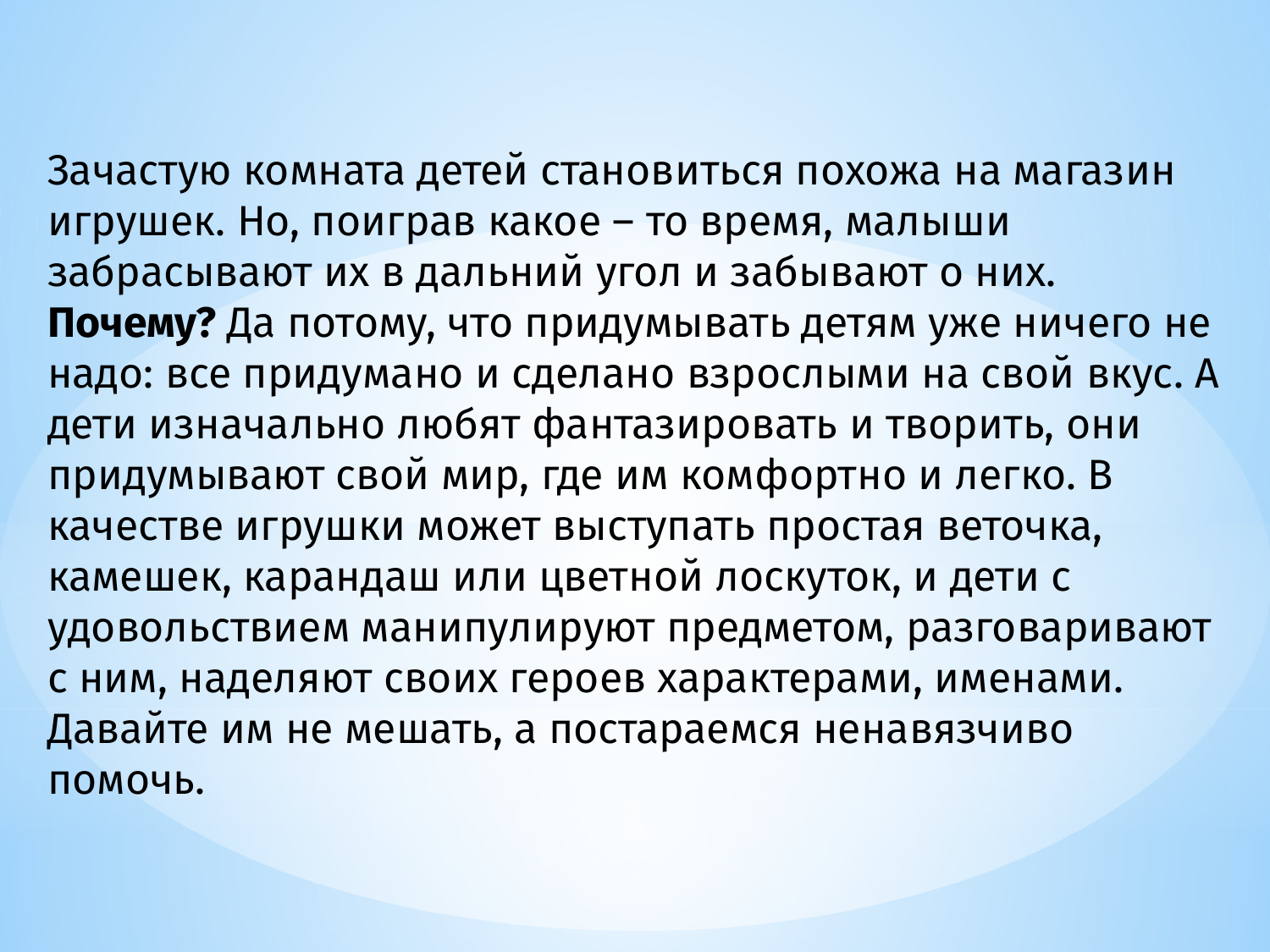

Зачастую комната детей становиться похожа на магазин игрушек. Но, поиграв какое – то время, малыши забрасывают их в дальний угол и забывают о них. Почему? Да потому, что придумывать детям уже ничего не надо: все придумано и сделано взрослыми на свой вкус. А дети изначально любят фантазировать и творить, они придумывают свой мир, где им комфортно и легко. В качестве игрушки может выступать простая веточка, камешек, карандаш или цветной лоскуток, и дети с удовольствием манипулируют предметом, разговаривают с ним, наделяют своих героев характерами, именами. Давайте им не мешать, а постараемся ненавязчиво помочь.